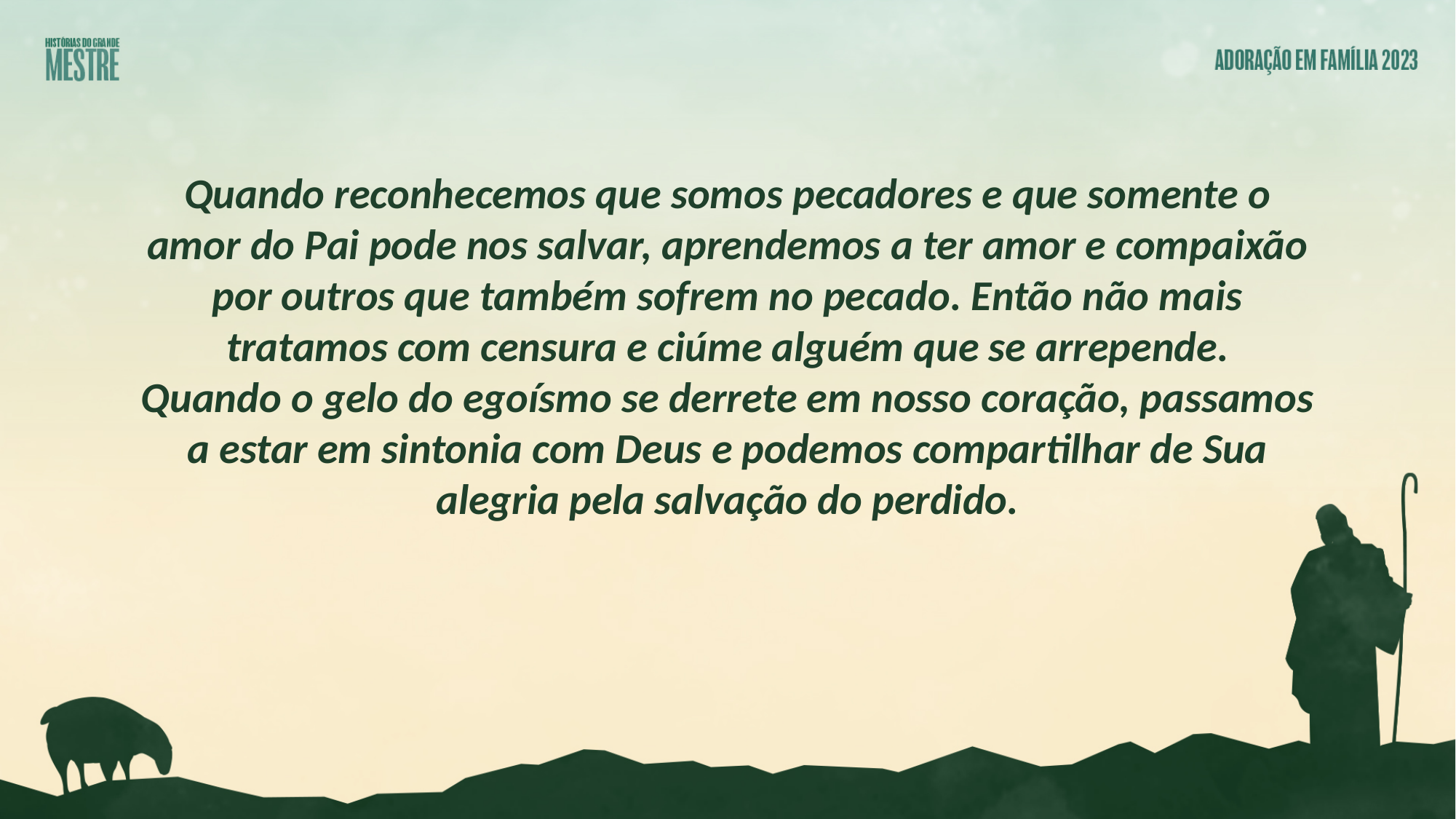

Quando reconhecemos que somos pecadores e que somente o amor do Pai pode nos salvar, aprendemos a ter amor e compaixão por outros que também sofrem no pecado. Então não mais tratamos com censura e ciúme alguém que se arrepende.
Quando o gelo do egoísmo se derrete em nosso coração, passamos a estar em sintonia com Deus e podemos compartilhar de Sua alegria pela salvação do perdido.